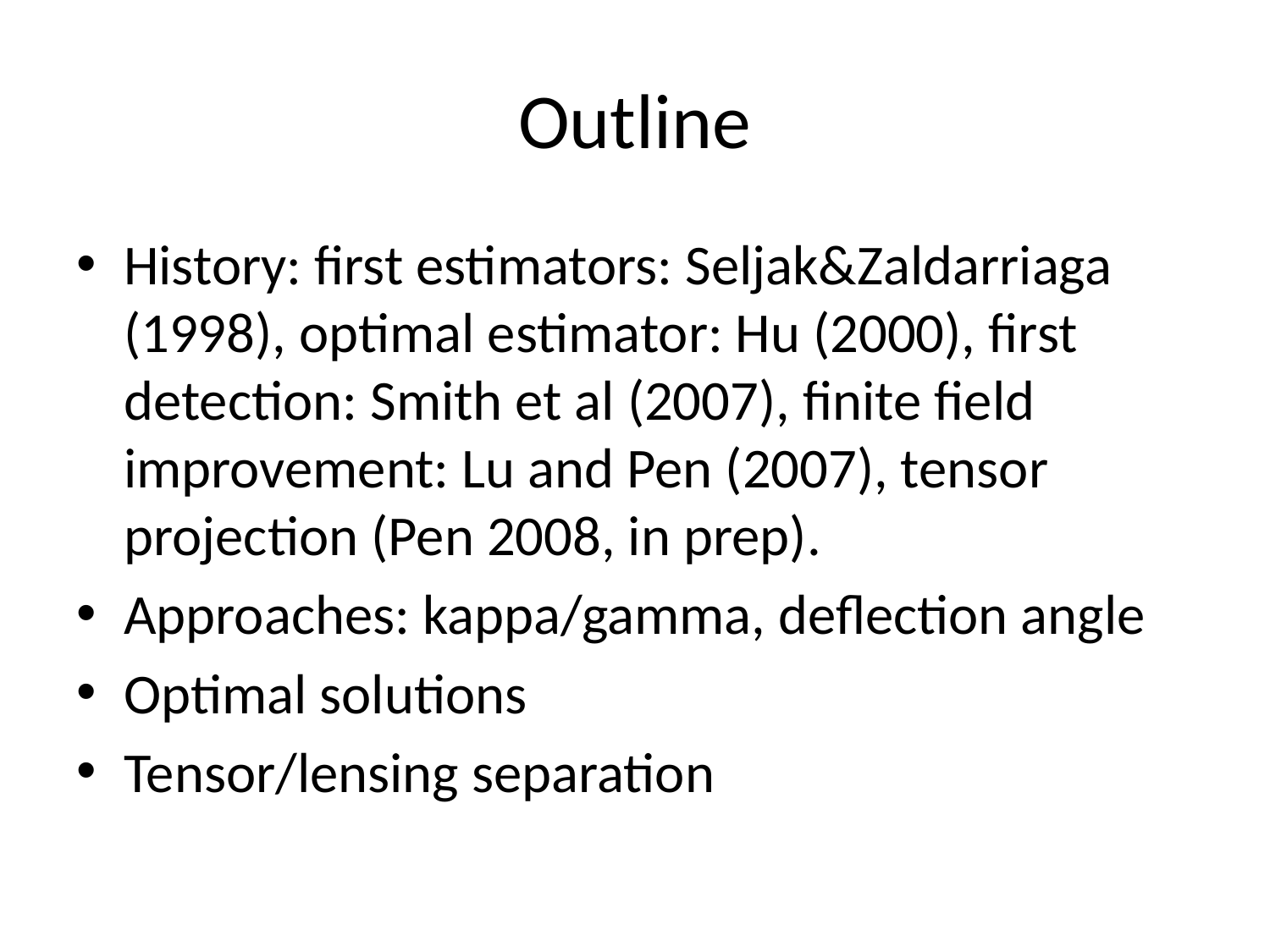

# Outline
History: first estimators: Seljak&Zaldarriaga (1998), optimal estimator: Hu (2000), first detection: Smith et al (2007), finite field improvement: Lu and Pen (2007), tensor projection (Pen 2008, in prep).
Approaches: kappa/gamma, deflection angle
Optimal solutions
Tensor/lensing separation